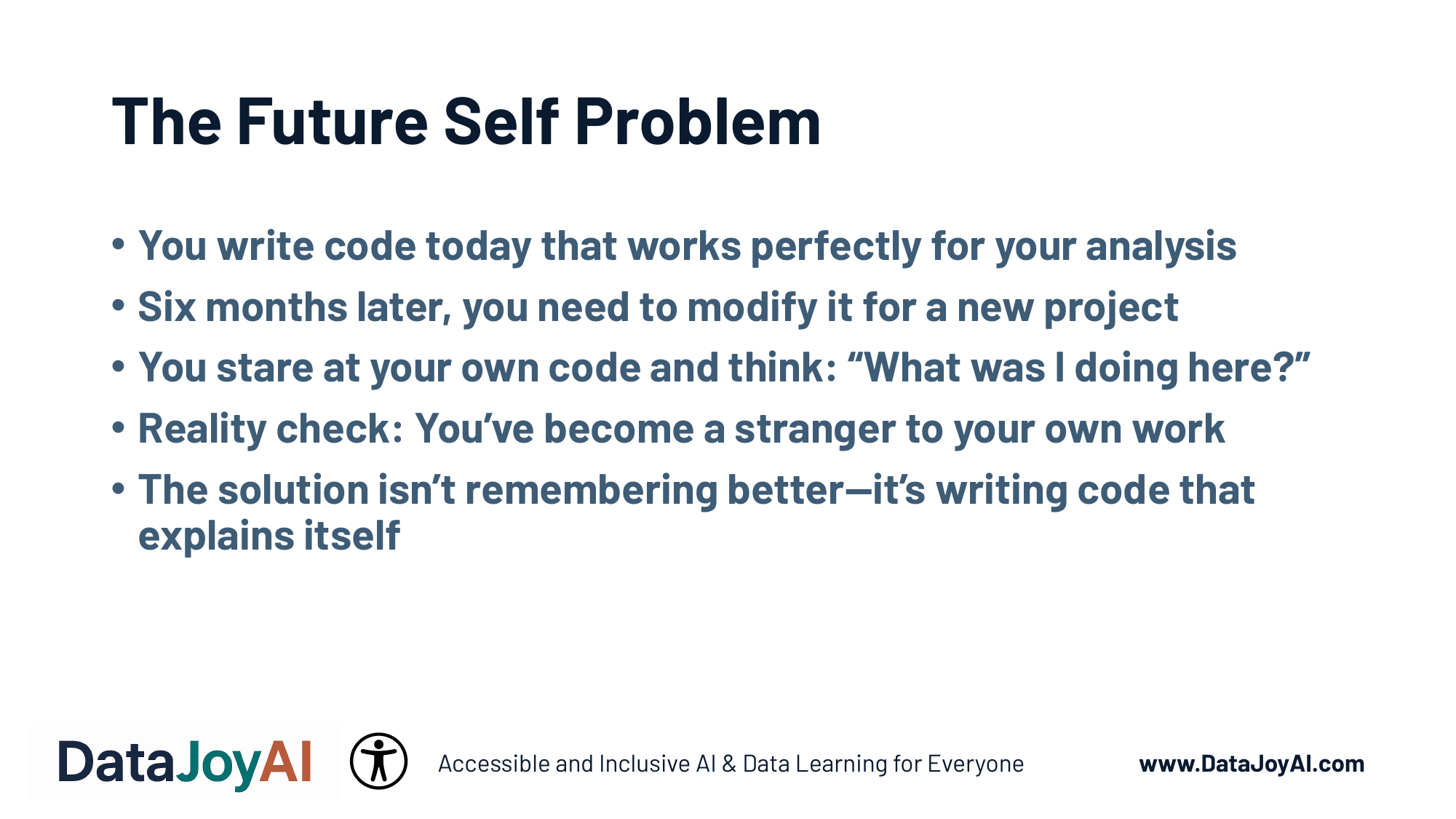

# The Future Self Problem
You write code today that works perfectly for your analysis
Six months later, you need to modify it for a new project
You stare at your own code and think: “What was I doing here?”
Reality check: You’ve become a stranger to your own work
The solution isn’t remembering better—it’s writing code that explains itself